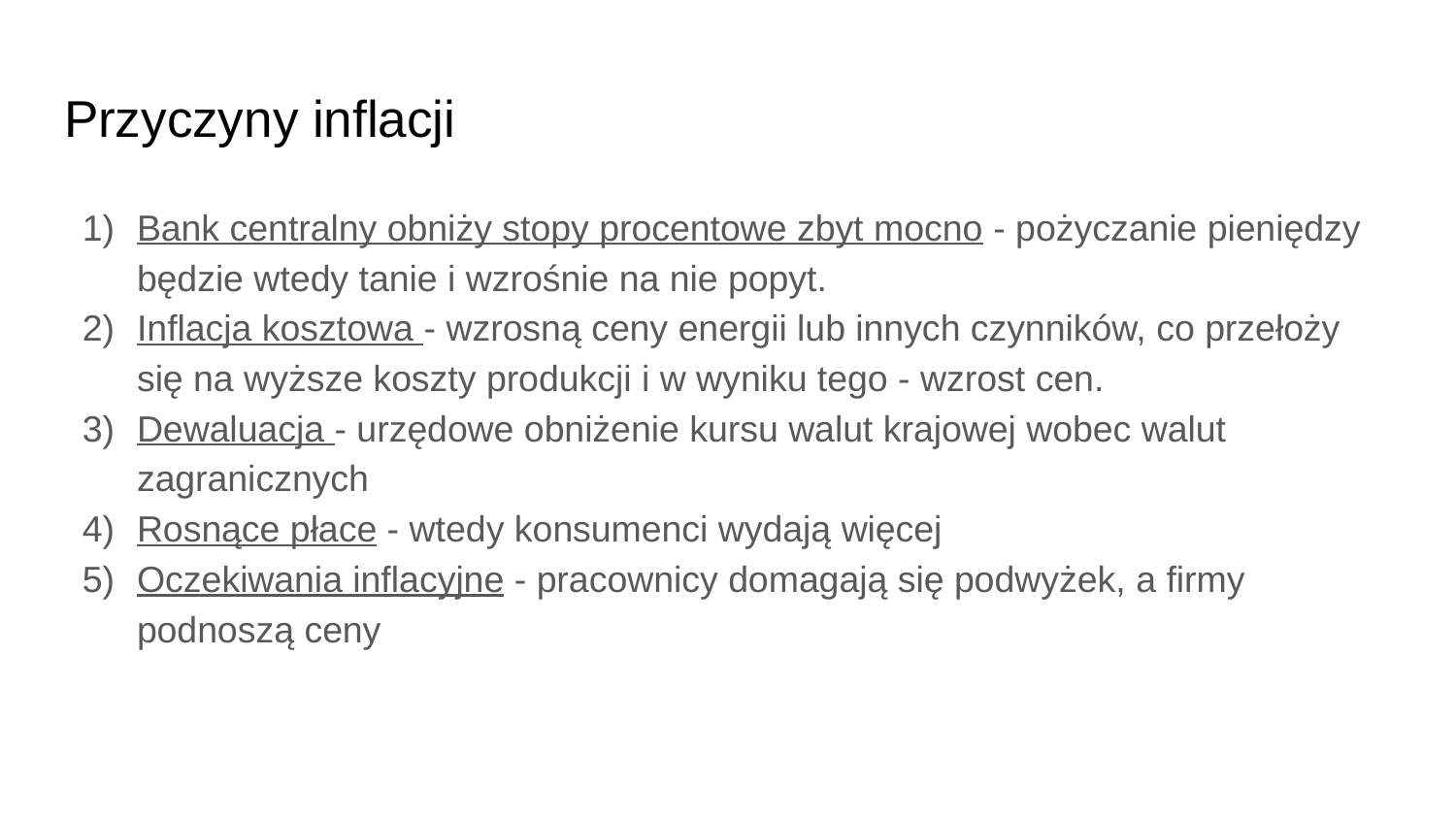

# Przyczyny inflacji
Bank centralny obniży stopy procentowe zbyt mocno - pożyczanie pieniędzy będzie wtedy tanie i wzrośnie na nie popyt.
Inflacja kosztowa - wzrosną ceny energii lub innych czynników, co przełoży się na wyższe koszty produkcji i w wyniku tego - wzrost cen.
Dewaluacja - urzędowe obniżenie kursu walut krajowej wobec walut zagranicznych
Rosnące płace - wtedy konsumenci wydają więcej
Oczekiwania inflacyjne - pracownicy domagają się podwyżek, a firmy podnoszą ceny